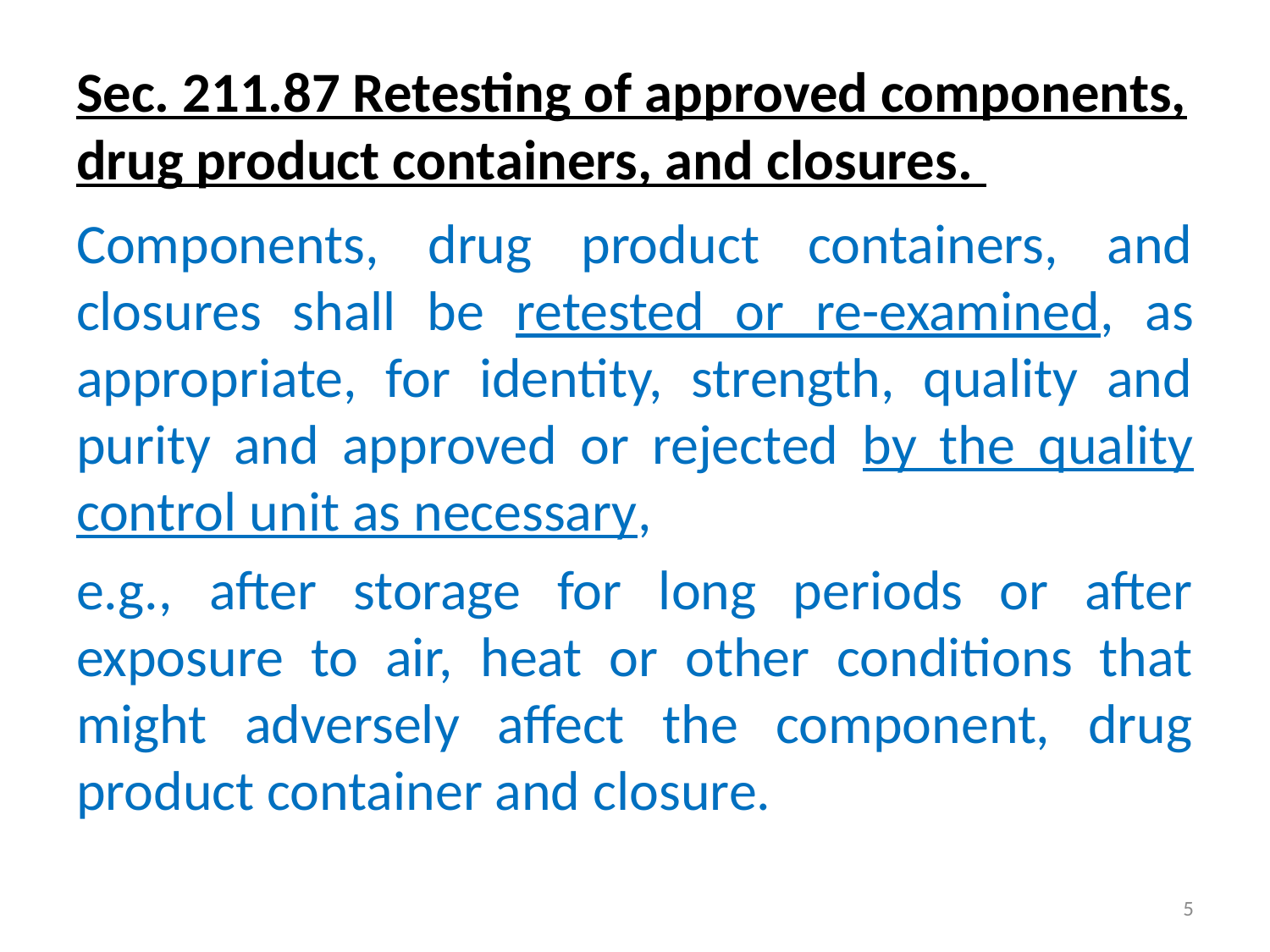

# Sec. 211.87 Retesting of approved components, drug product containers, and closures.
Components, drug product containers, and closures shall be retested or re-examined, as appropriate, for identity, strength, quality and purity and approved or rejected by the quality control unit as necessary,
e.g., after storage for long periods or after exposure to air, heat or other conditions that might adversely affect the component, drug product container and closure.

5